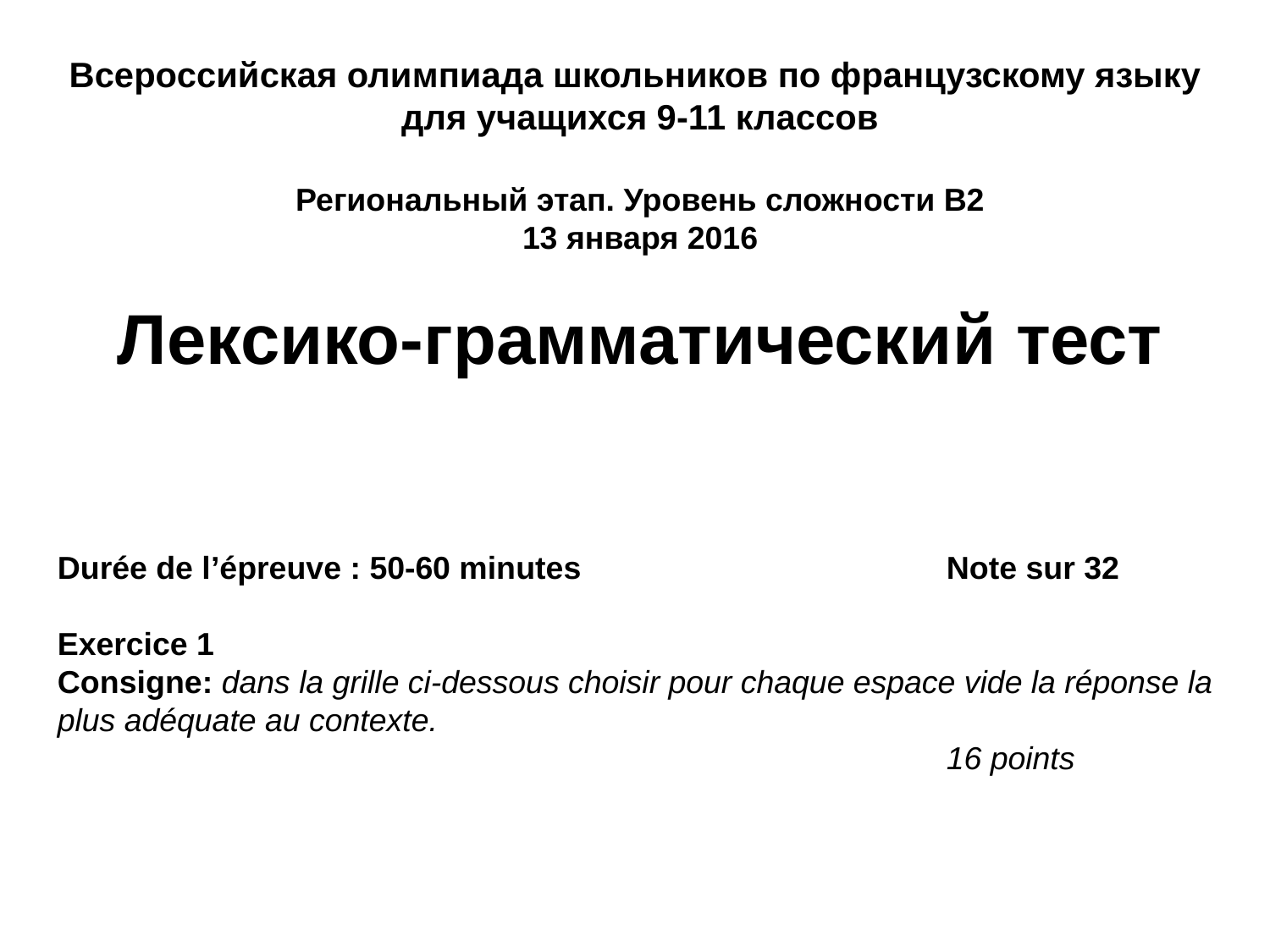

Всероссийская олимпиада школьников по французскому языку
для учащихся 9-11 классов

Региональный этап. Уровень сложности В2
13 января 2016

Лексико-грамматический тест

Durée de l’épreuve : 50-60 minutes			Note sur 32

Exercice 1
Consigne: dаns la grille ci-dessous choisir pour chaque espace vide la réponse la plus adéquate au contexte.														16 points